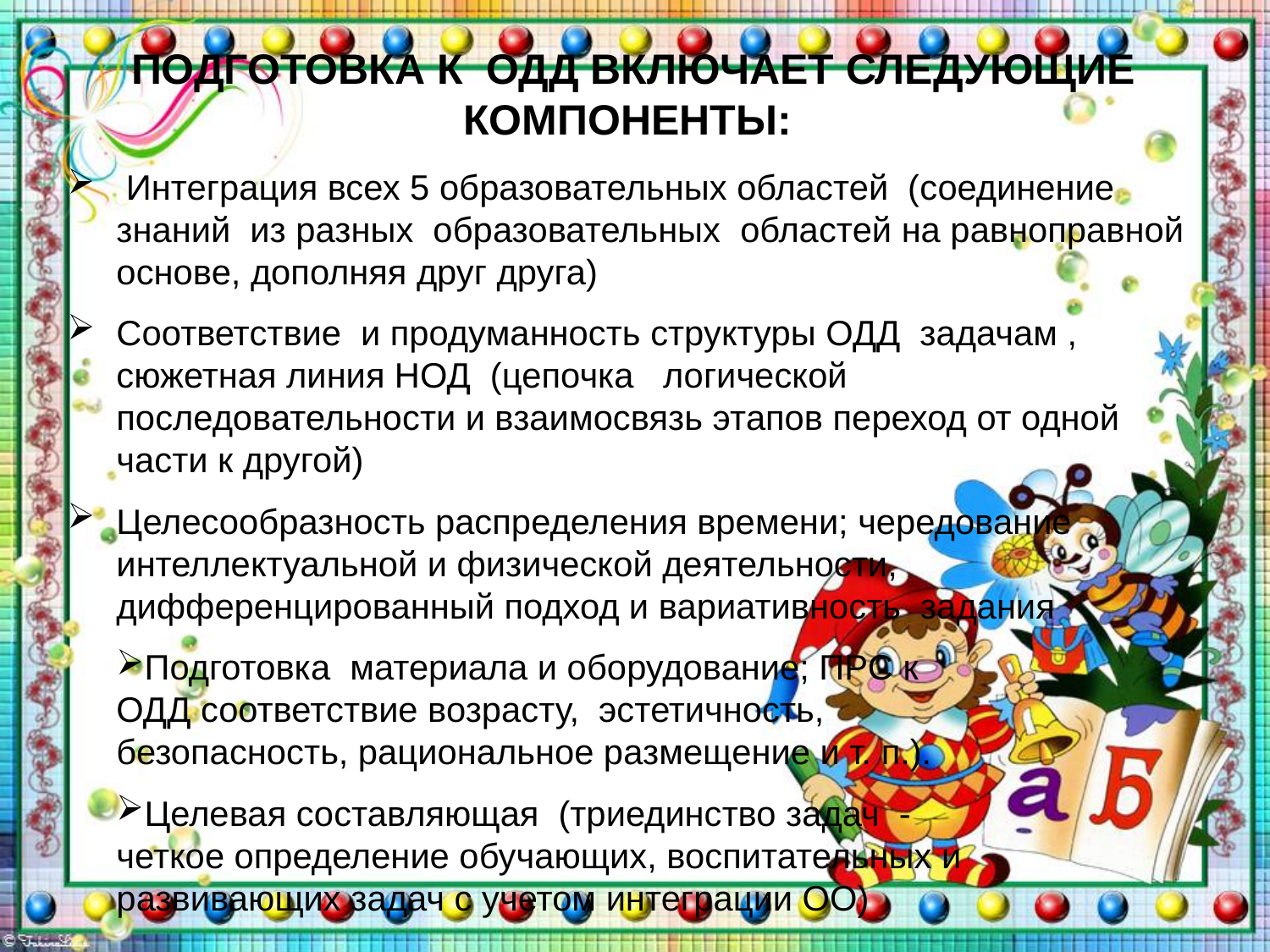

ПОДГОТОВКА К  ОДД ВКЛЮЧАЕТ СЛЕДУЮЩИЕ КОМПОНЕНТЫ:

 Интеграция всех 5 образовательных областей  (соединение  знаний  из разных  образовательных  областей на равноправной основе, дополняя друг друга)

Соответствие  и продуманность структуры ОДД  задачам , сюжетная линия НОД  (цепочка   логической последовательности и взаимосвязь этапов переход от одной части к другой)

Целесообразность распределения времени; чередование интеллектуальной и физической деятельности,
дифференцированный подход и вариативность  задания

Подготовка  материала и оборудование; ПРС к
ОДД соответствие возрасту,  эстетичность,
безопасность, рациональное размещение и т. п.).

Целевая составляющая  (триединство задач  -
четкое определение обучающих, воспитательных и
развивающих задач с учетом интеграции ОО)